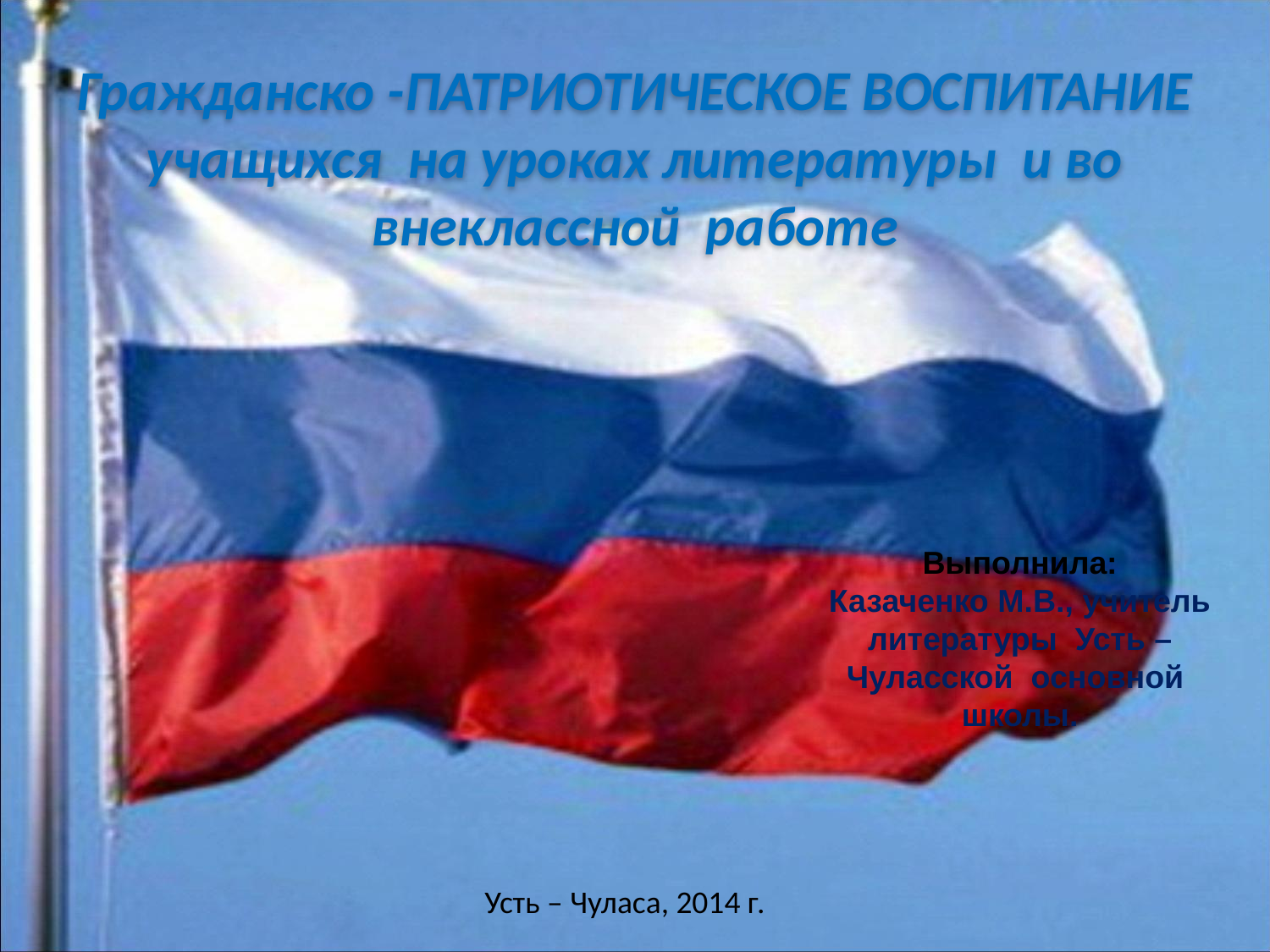

Гражданско -ПАТРИОТИЧЕСКОЕ ВОСПИТАНИЕ учащихся  на уроках литературы  и во внеклассной  работе
Выполнила:
Казаченко М.В., учитель литературы  Усть – Чуласской  основной  школы.

Усть – Чуласа, 2014 г.